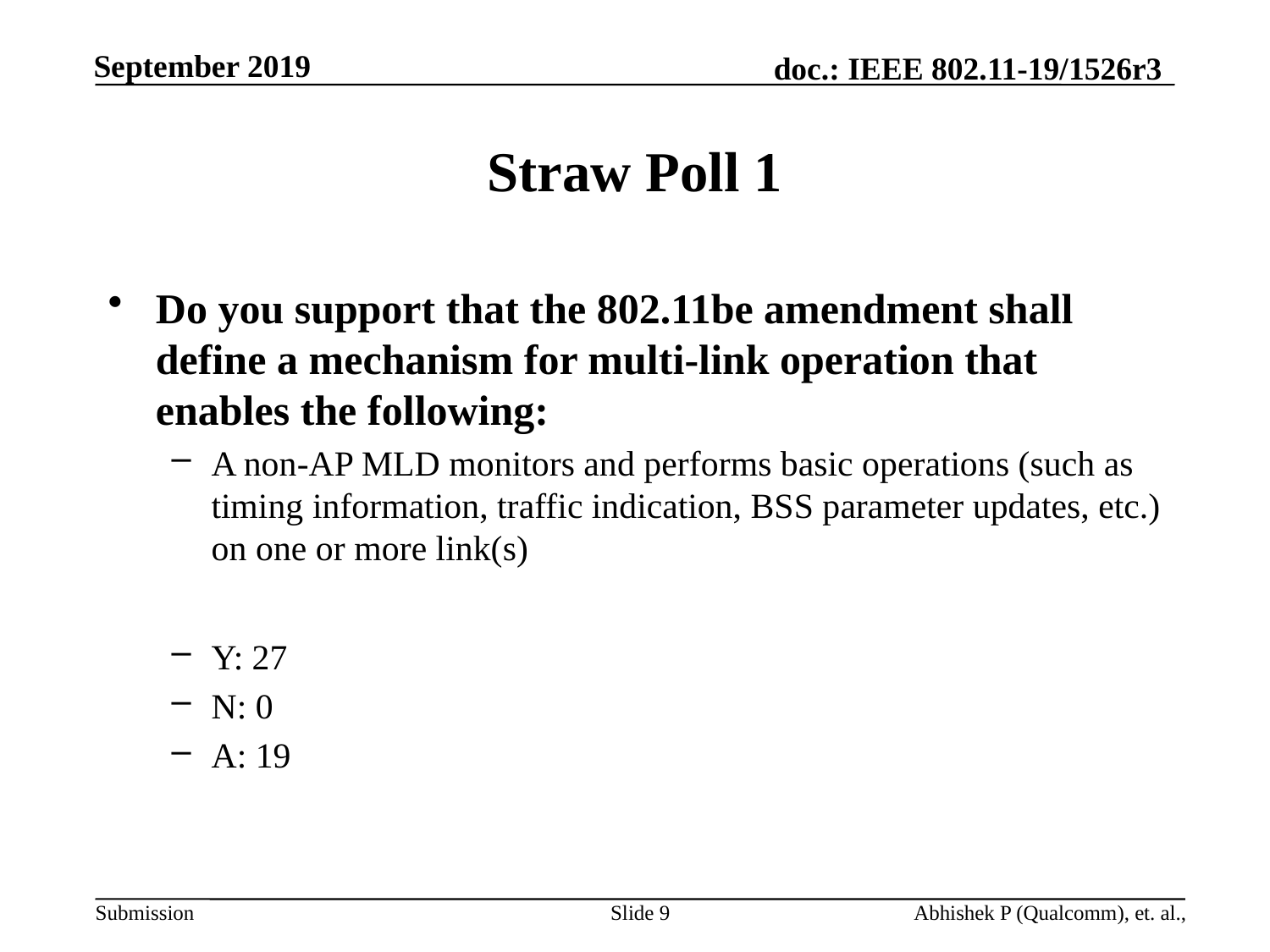

# Straw Poll 1
Do you support that the 802.11be amendment shall define a mechanism for multi-link operation that enables the following:
A non-AP MLD monitors and performs basic operations (such as  timing information, traffic indication, BSS parameter updates, etc.) on one or more link(s)

Y: 27
N: 0
A: 19
Slide 9
Abhishek P (Qualcomm), et. al.,